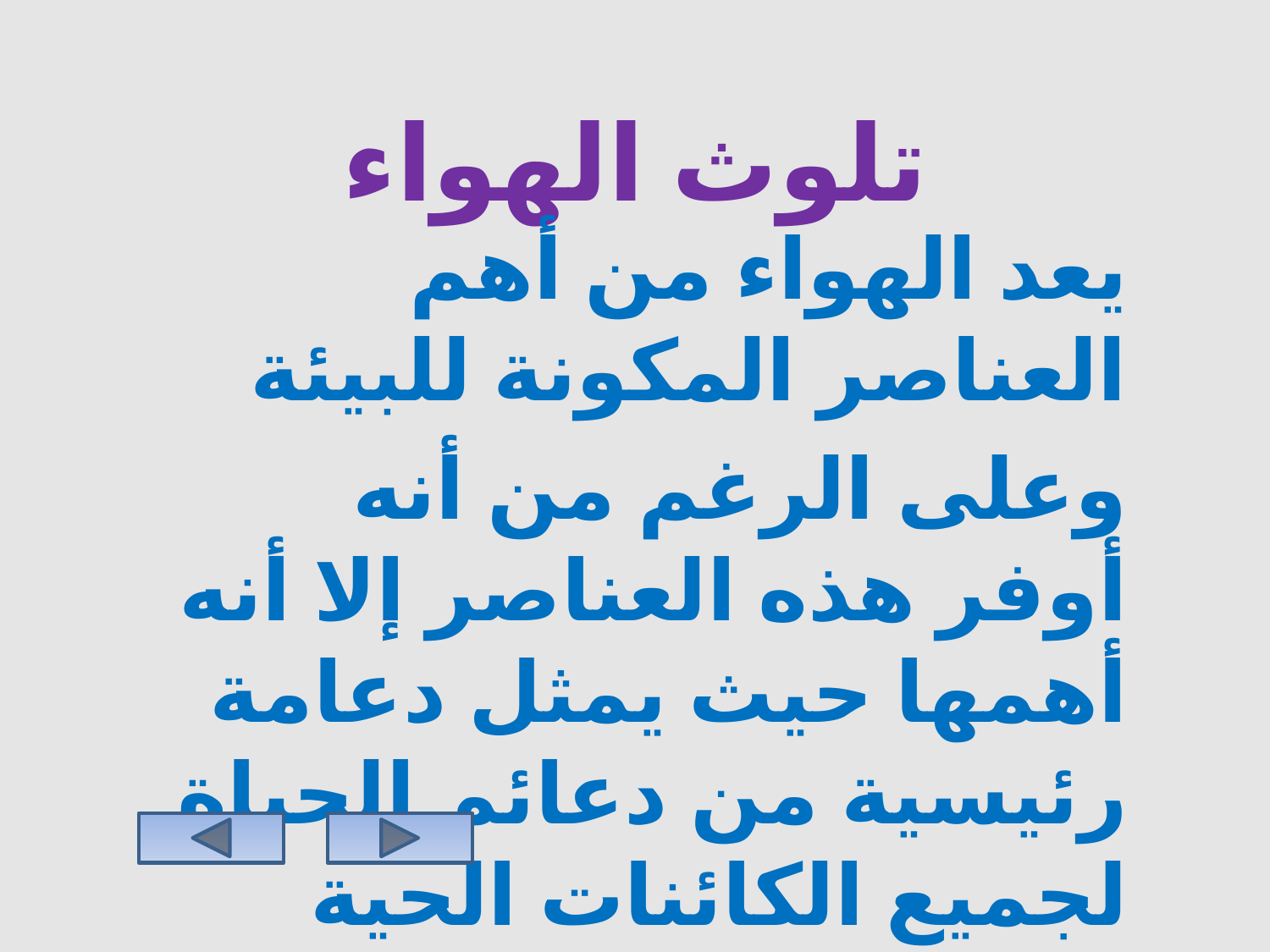

# تلوث الهواء
يعد الهواء من أهم العناصر المكونة للبيئة
وعلى الرغم من أنه أوفر هذه العناصر إلا أنه أهمها حيث يمثل دعامة رئيسية من دعائم الحياة لجميع الكائنات الحية